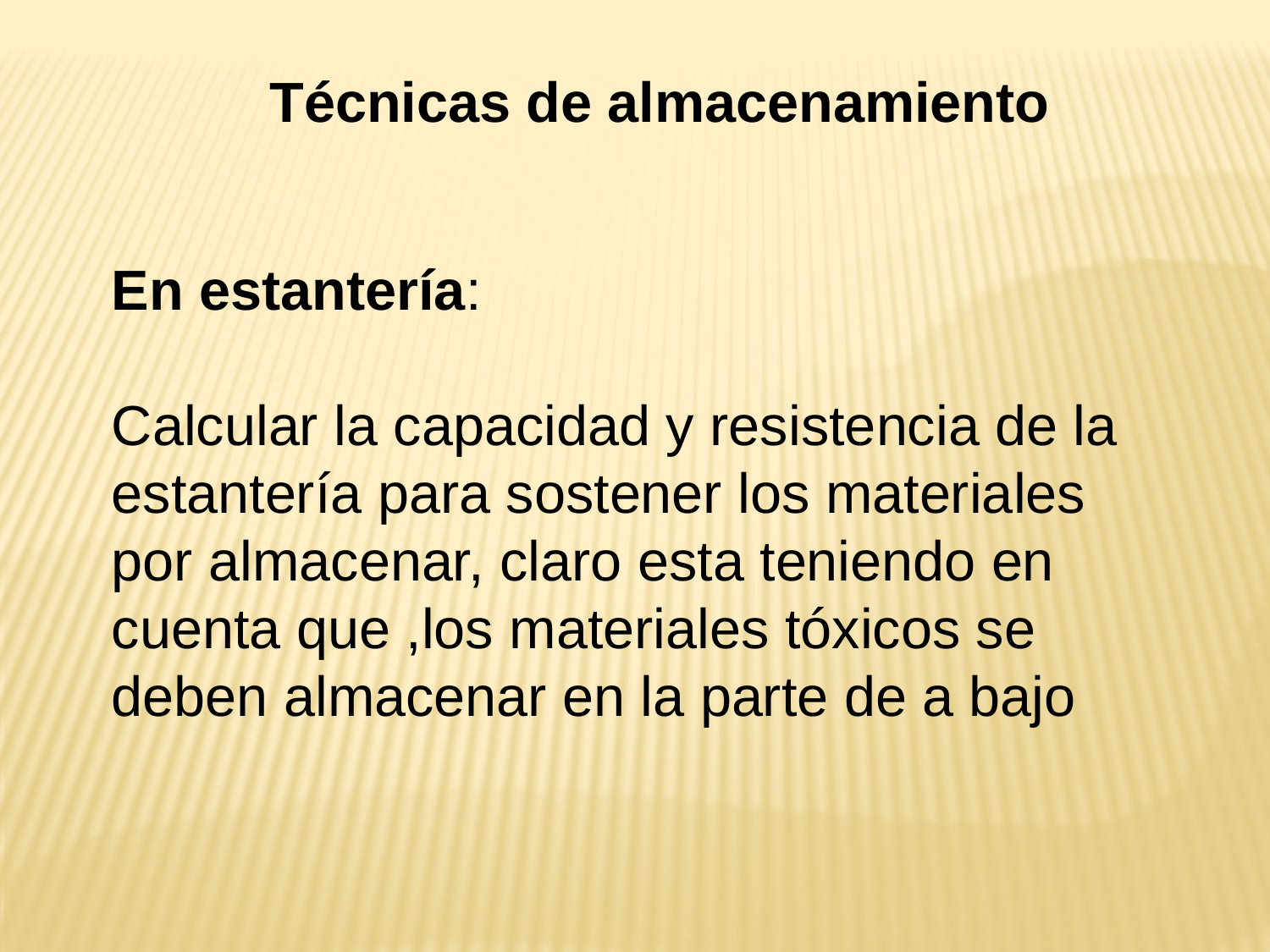

Técnicas de almacenamiento
En estantería:

Calcular la capacidad y resistencia de la estantería para sostener los materiales por almacenar, claro esta teniendo en cuenta que ,los materiales tóxicos se deben almacenar en la parte de a bajo